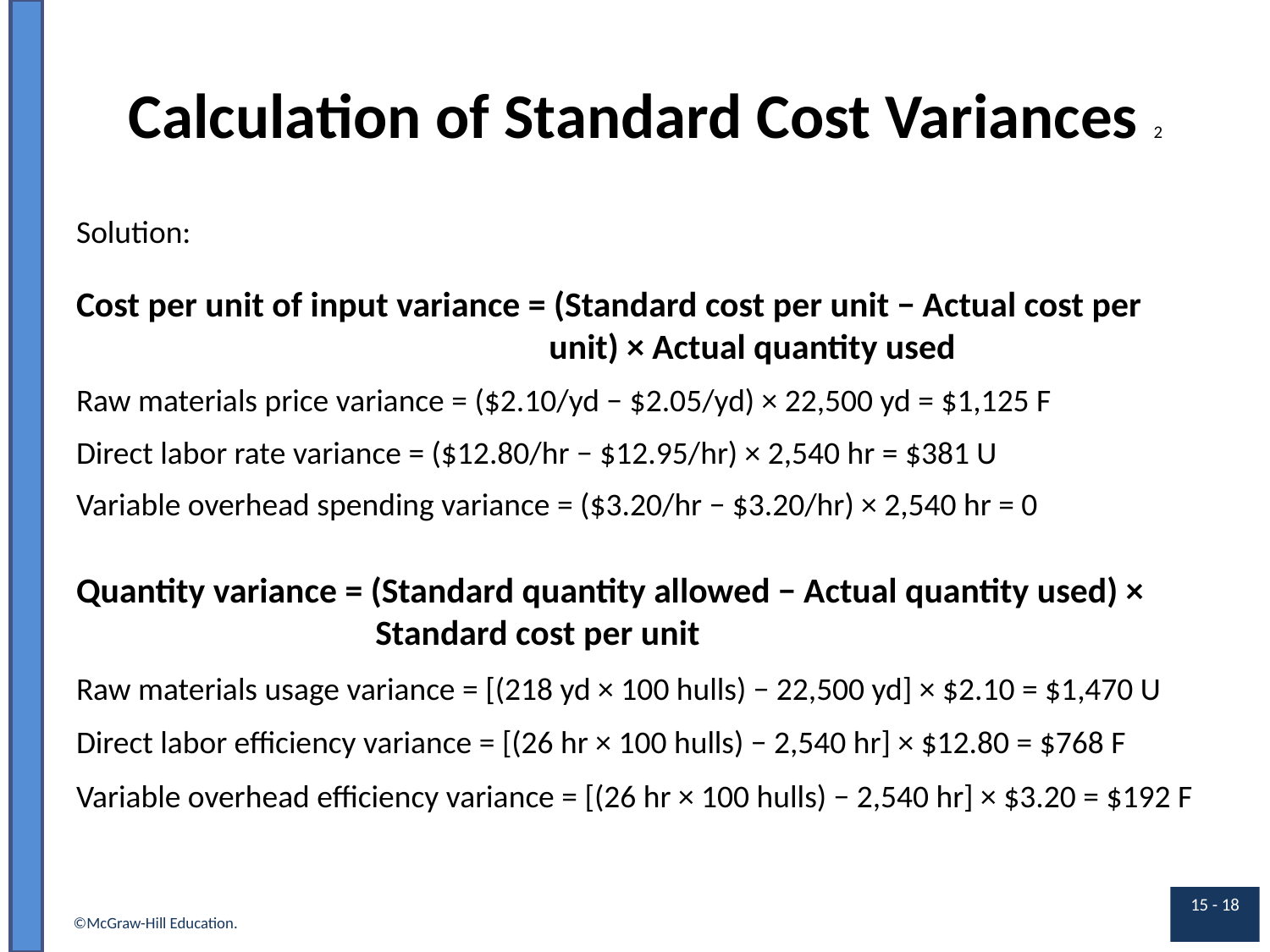

# Calculation of Standard Cost Variances 2
Solution:
Cost per unit of input variance = (Standard cost per unit − Actual cost per unit) × Actual quantity used
Raw materials price variance = ($2.10/yd − $2.05/yd) × 22,500 yd = $1,125 F
Direct labor rate variance = ($12.80/hr − $12.95/hr) × 2,540 hr = $381 U
Variable overhead spending variance = ($3.20/hr − $3.20/hr) × 2,540 hr = 0
Quantity variance = (Standard quantity allowed − Actual quantity used) × Standard cost per unit
Raw materials usage variance = [(218 yd × 100 hulls) − 22,500 yd] × $2.10 = $1,470 U
Direct labor efficiency variance = [(26 hr × 100 hulls) − 2,540 hr] × $12.80 = $768 F
Variable overhead efficiency variance = [(26 hr × 100 hulls) − 2,540 hr] × $3.20 = $192 F